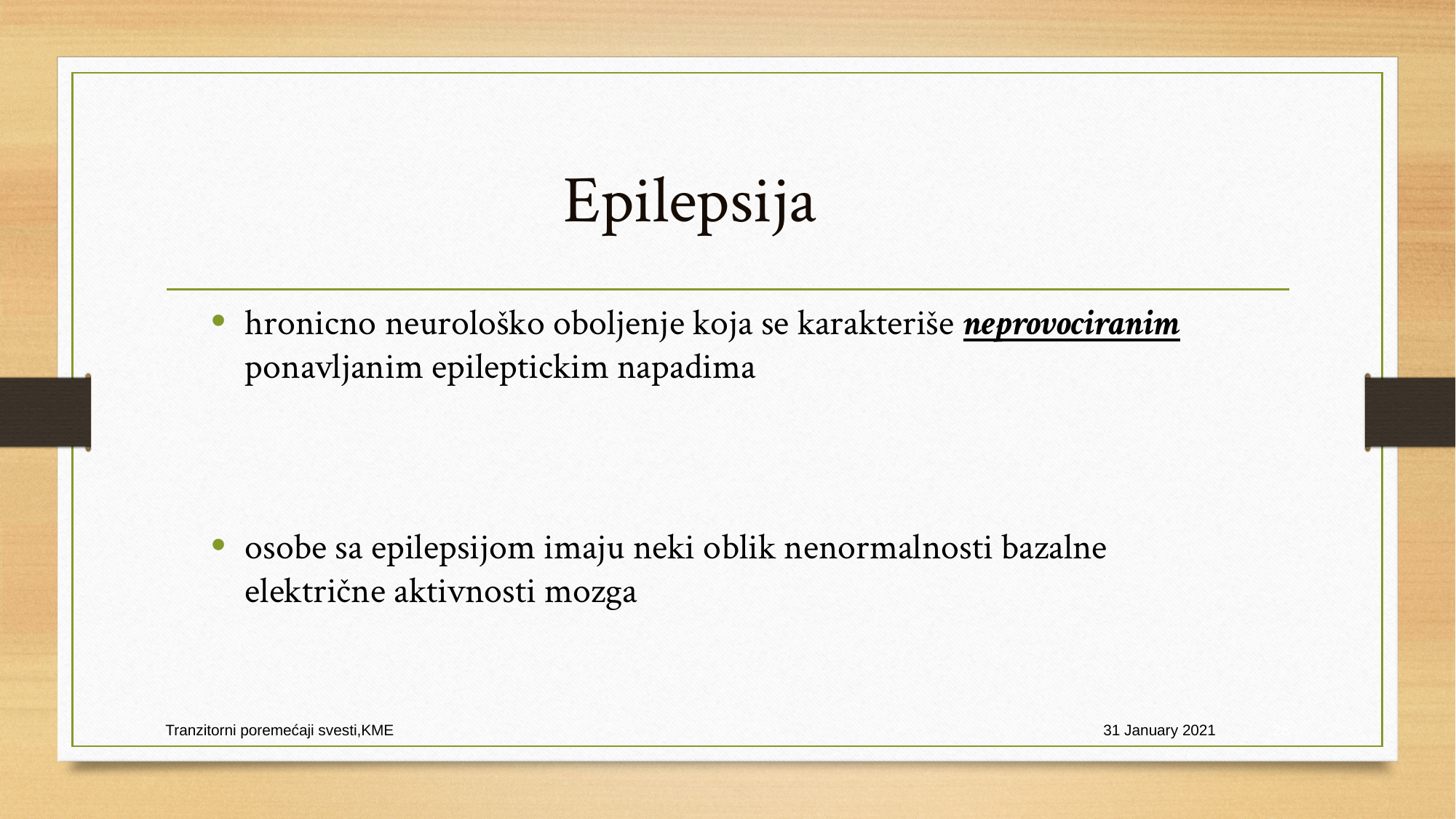

# Epilepsija

hronicno neurološko oboljenje koja se karakteriše neprovociranim ponavljanim epileptickim napadima

osobe sa epilepsijom imaju neki oblik nenormalnosti bazalne električne aktivnosti mozga

Tranzitorni poremećaji svesti,KME
31 January 2021
28